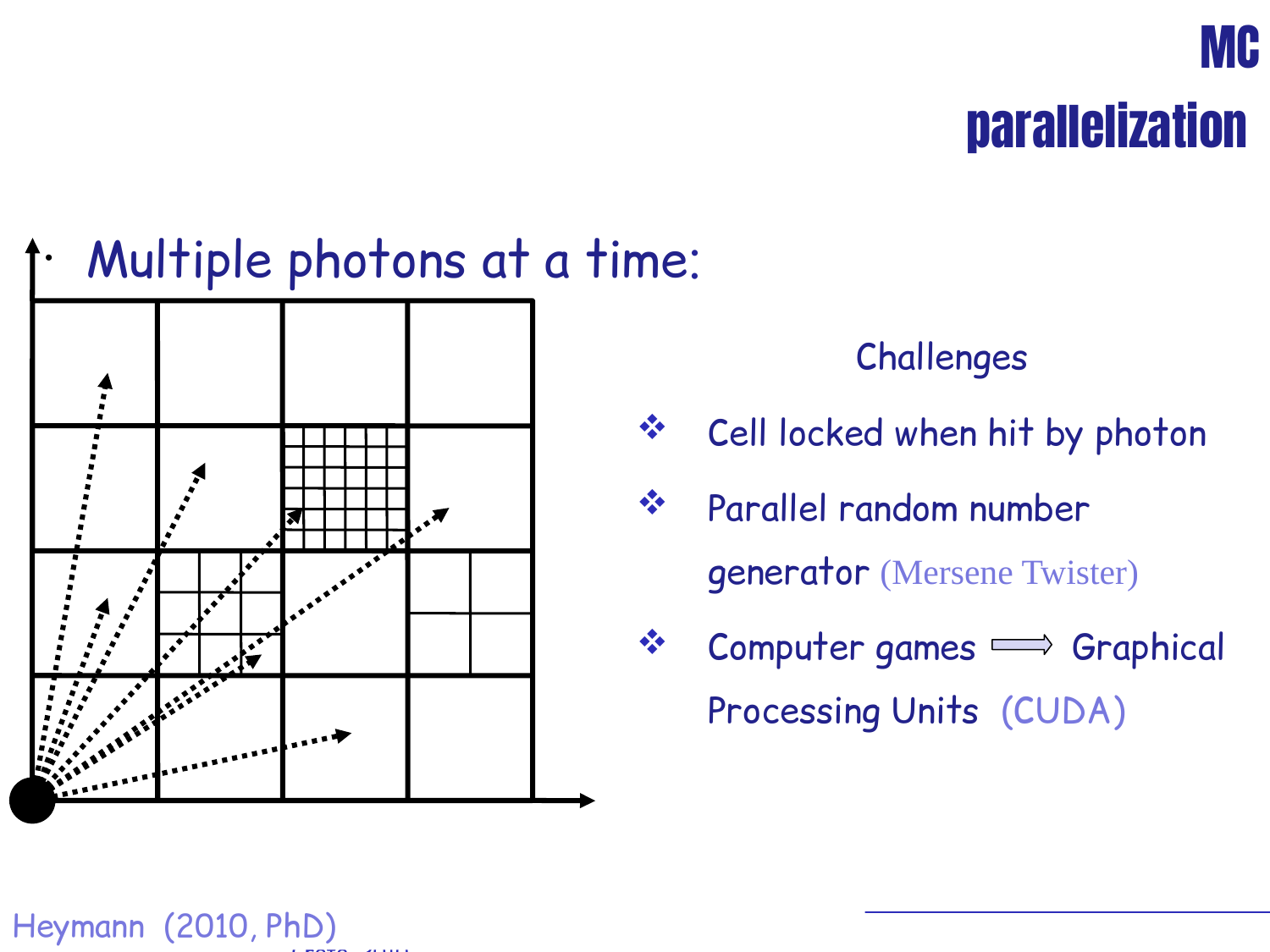

MC parallelization
Multiple photons at a time:

Challenges
Cell locked when hit by photon
Parallel random number generator (Mersene Twister)
Computer games         Graphical Processing Units  (CUDA)

Heymann  (2010, PhD)